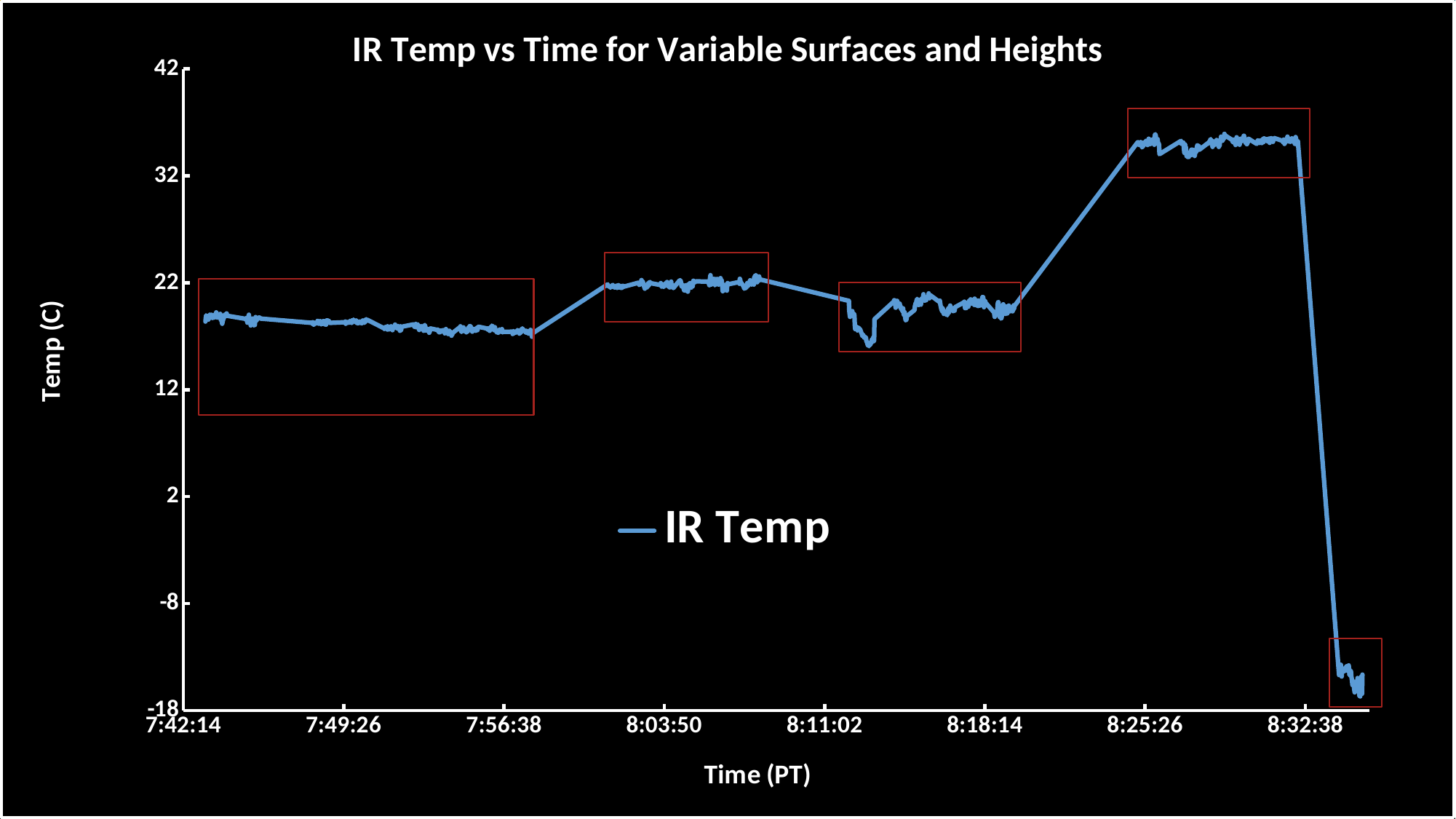

### Chart: IR Temp vs Time for Variable Surfaces and Heights

| Category |  |
|---|---|
#